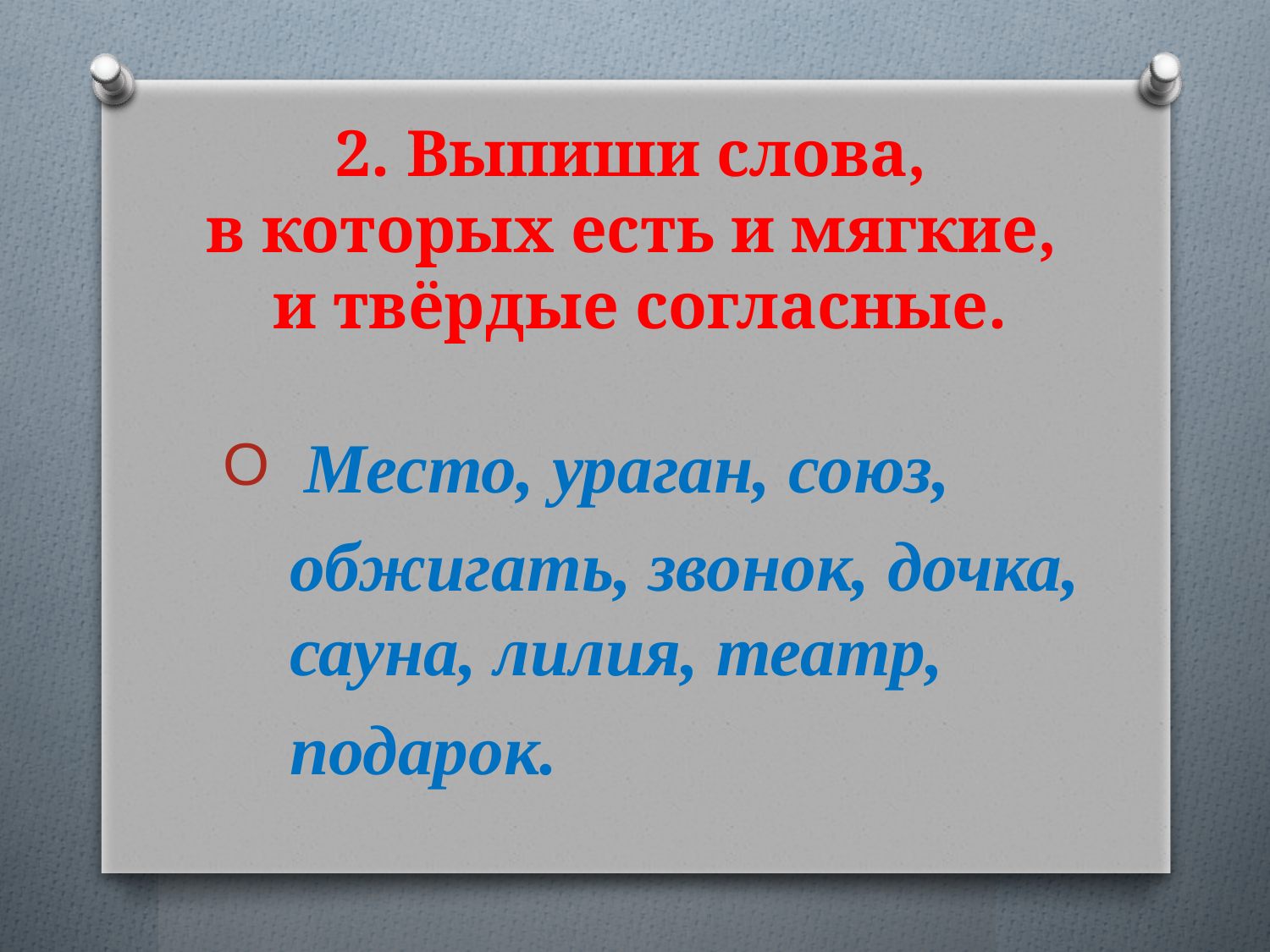

# 2. Выпиши слова, в которых есть и мягкие, и твёрдые согласные.
  Место, ураган, союз,
     	  обжигать, звонок, дочка,        	  сауна, лилия, театр,
	  подарок.